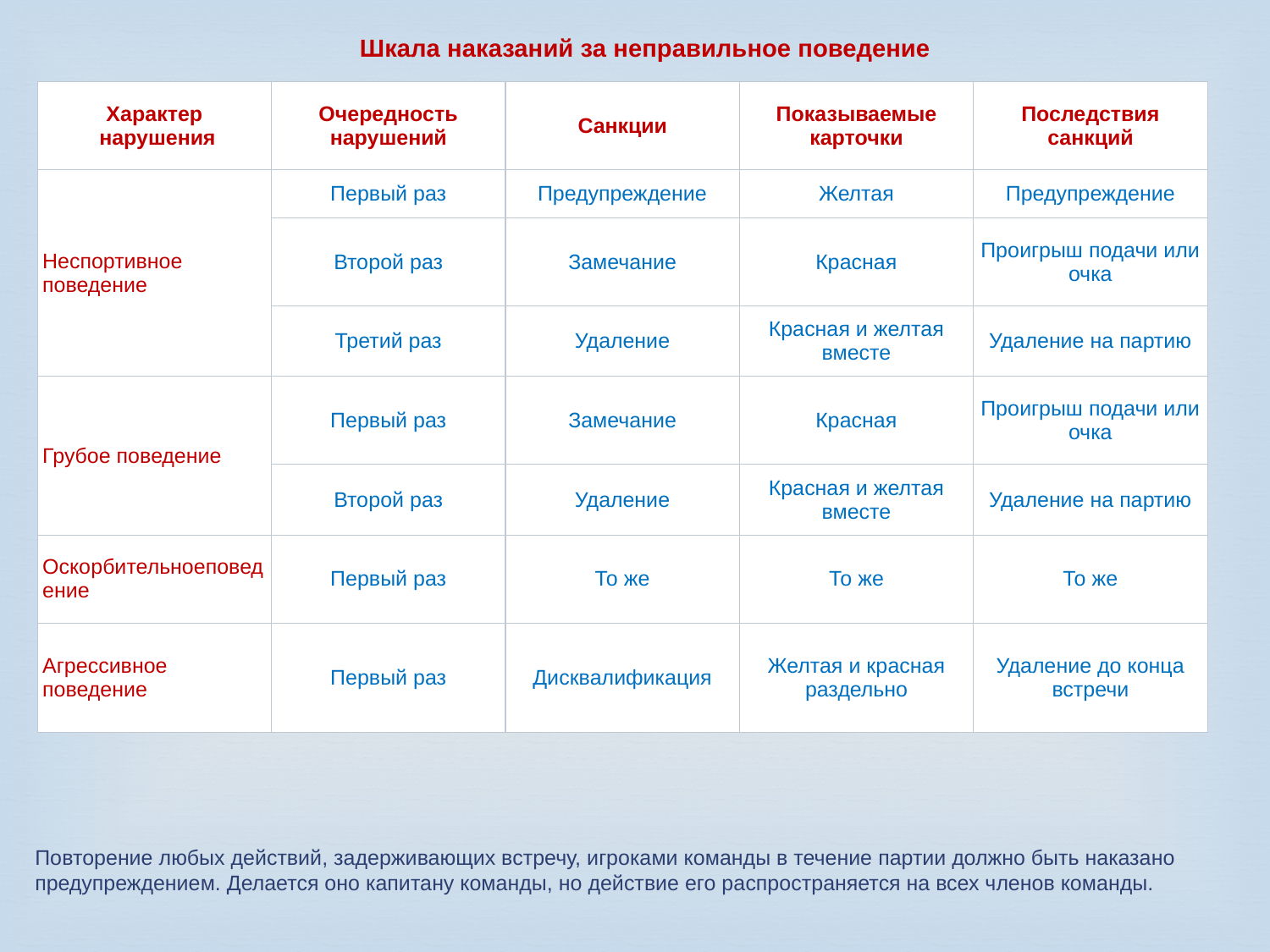

Шкала наказаний за неправильное поведение
| Характер  нарушения | Очередность нарушений | Санкции | Показываемые карточки | Последствия санкций |
| --- | --- | --- | --- | --- |
| Неспортивное поведение | Первый раз | Предупреждение | Желтая | Предупреждение |
|  | Второй раз | Замечание | Красная | Проигрыш подачи или очка |
|  | Третий раз | Удаление | Красная и желтая вместе | Удаление на партию |
| Грубое поведение | Первый раз | Замечание | Красная | Проигрыш подачи или очка |
|  | Второй раз | Удаление | Красная и желтая вместе | Удаление на партию |
| Оскорбительноеповедение | Первый раз | То же | То же | То же |
| Агрессивное поведение | Первый раз | Дисквалификация | Желтая и красная раздельно | Удаление до конца встречи |

Повторение любых действий, задерживающих встречу, игроками команды в течение партии должно быть наказано предупреждением. Делается оно капитану команды, но действие его распространяется на всех членов команды.